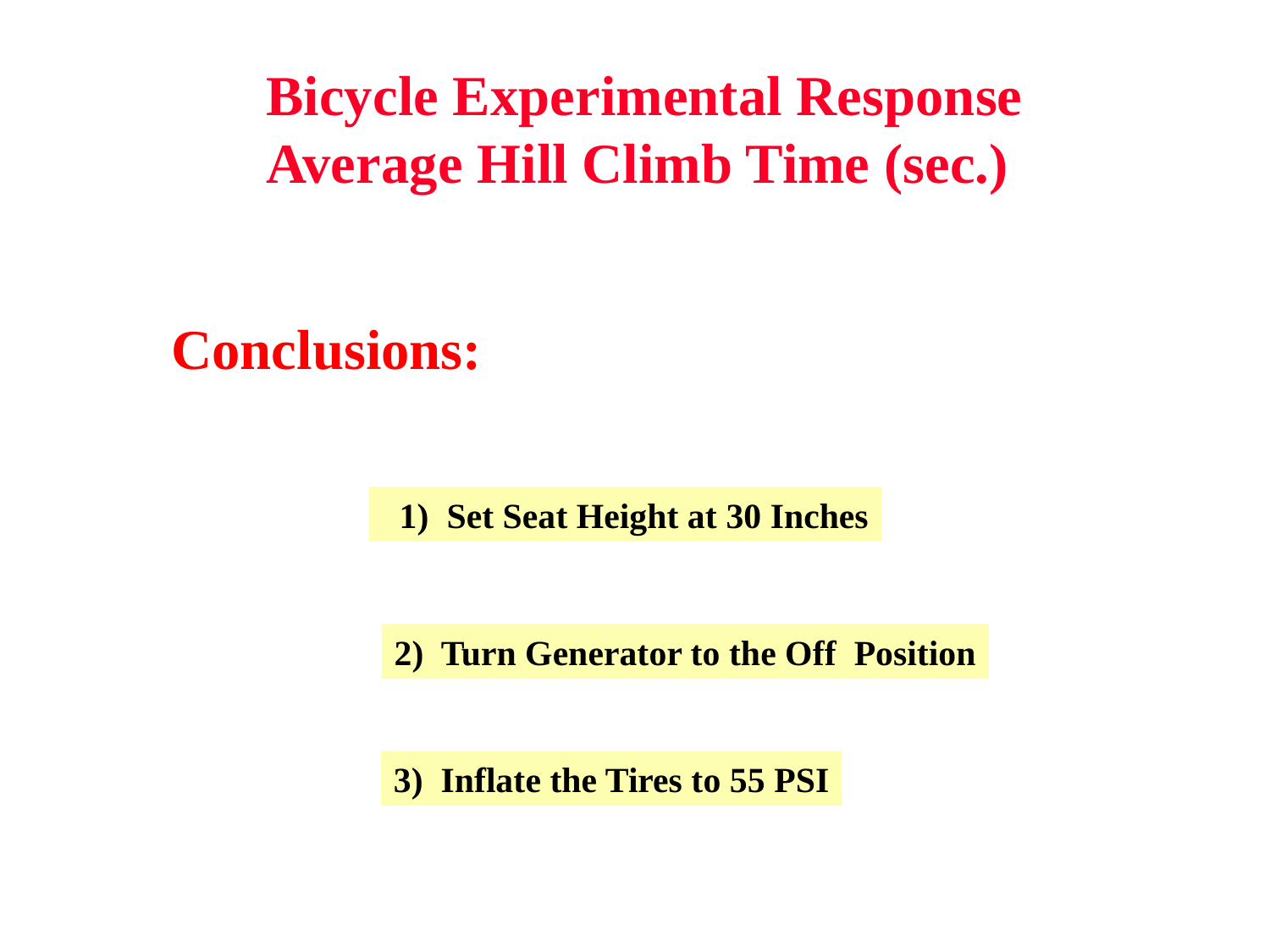

Bicycle Experimental Response
Average Hill Climb Time (sec.)
Conclusions:
  1)  Set Seat Height at 30 Inches
2)  Turn Generator to the Off  Position
3)  Inflate the Tires to 55 PSI